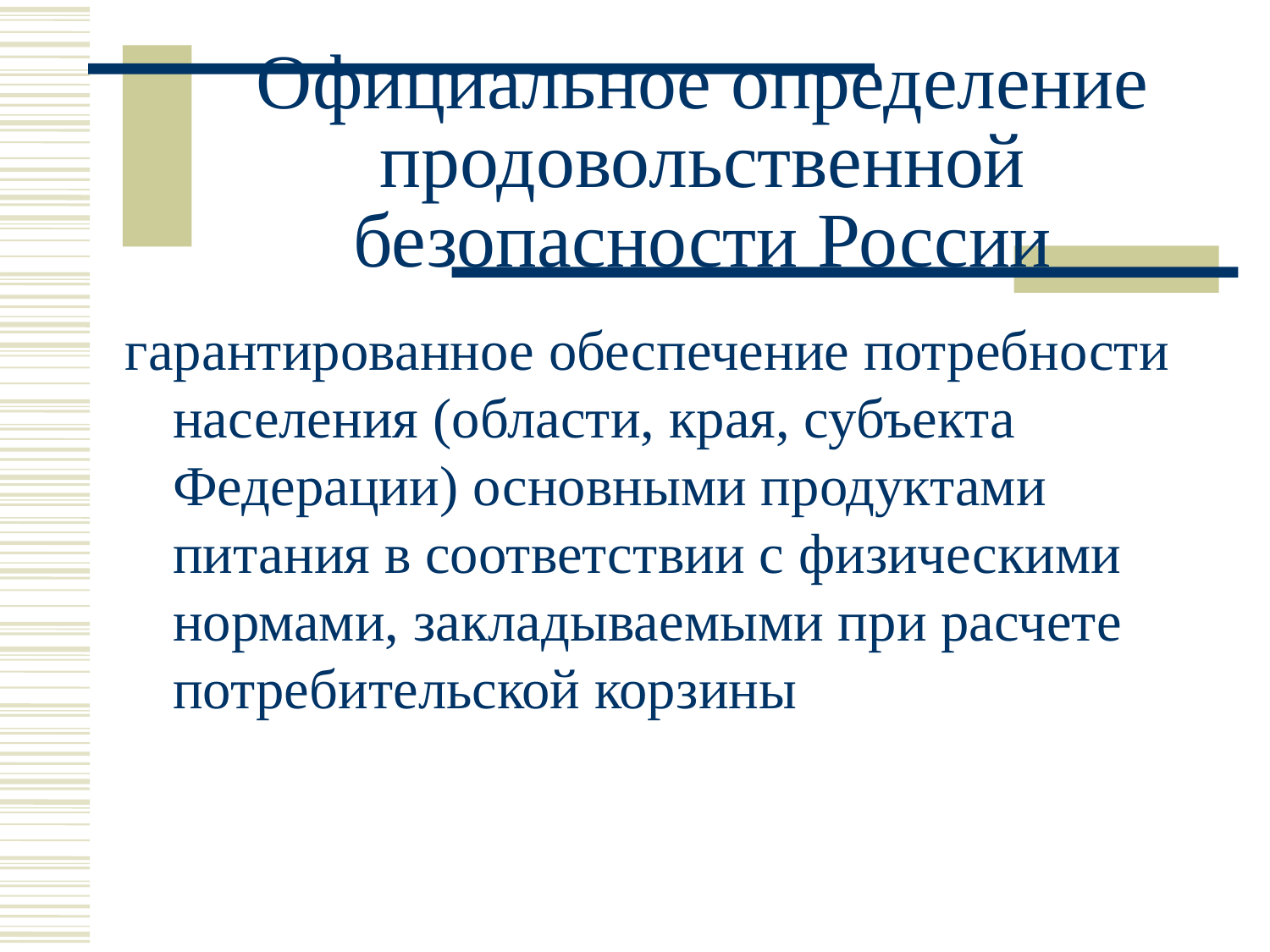

# Официальное определение продовольственной безопасности России
гарантированное обеспечение потребности населения (области, края, субъекта Федерации) основными продуктами питания в соответствии с физическими нормами, закладываемыми при расчете потребительской корзины